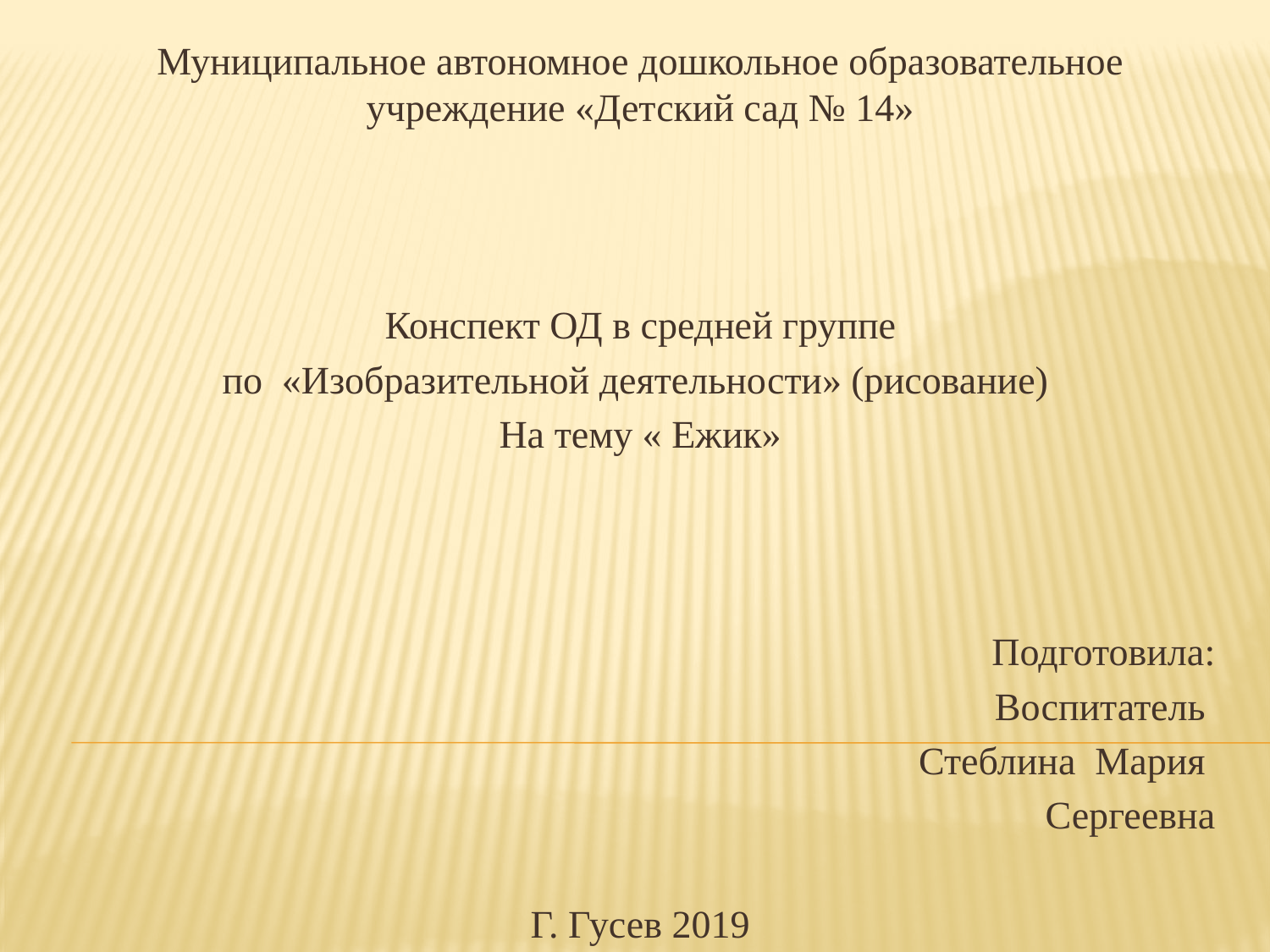

Муниципальное автономное дошкольное образовательное учреждение «Детский сад № 14»

Конспект ОД в средней группе
по  «Изобразительной деятельности» (рисование)
На тему « Ежик»

Подготовила:
Воспитатель
Стеблина  Мария
Сергеевна

Г. Гусев 2019

#